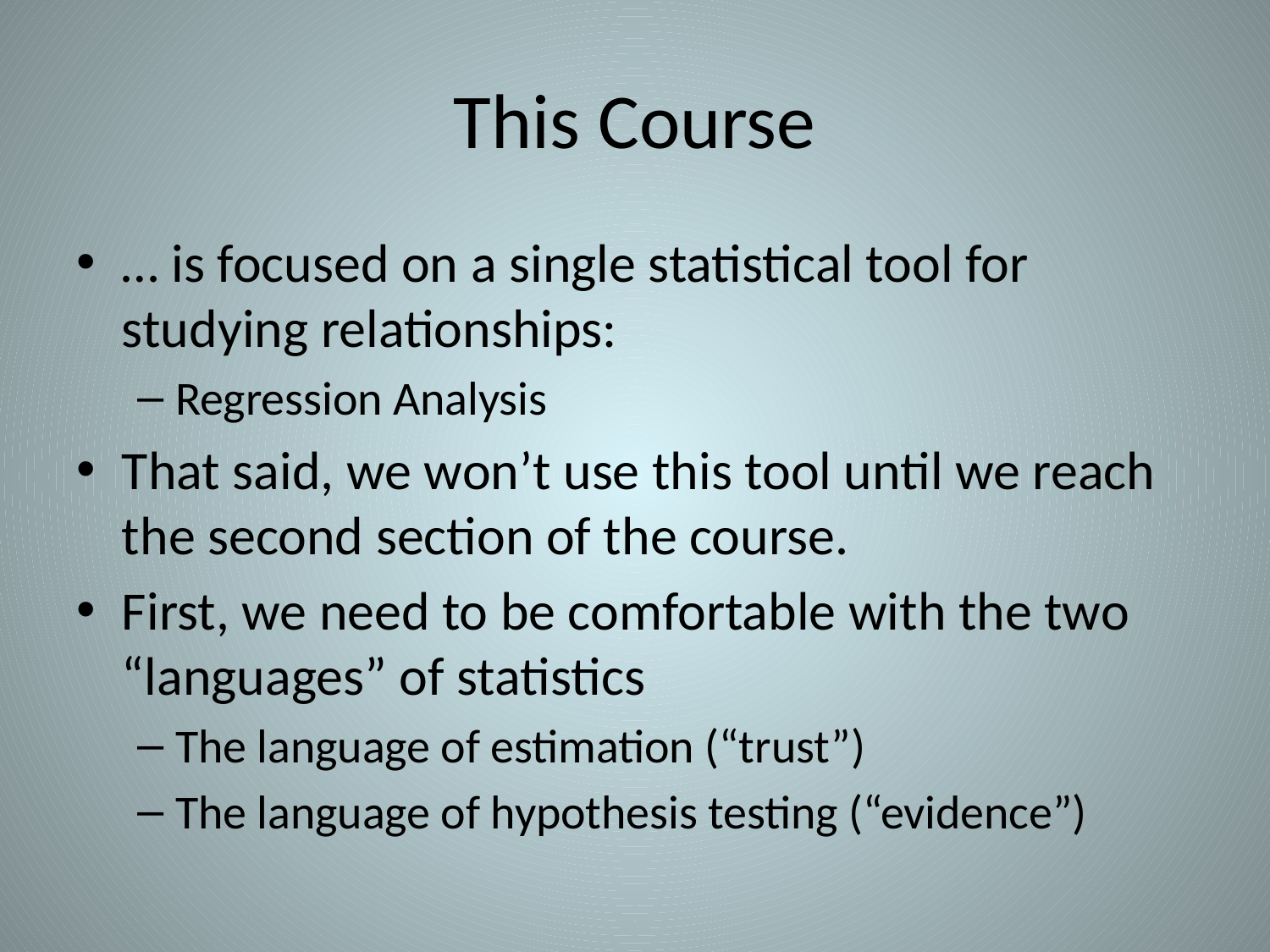

# This Course
… is focused on a single statistical tool for studying relationships:
Regression Analysis
That said, we won’t use this tool until we reach the second section of the course.
First, we need to be comfortable with the two “languages” of statistics
The language of estimation (“trust”)
The language of hypothesis testing (“evidence”)